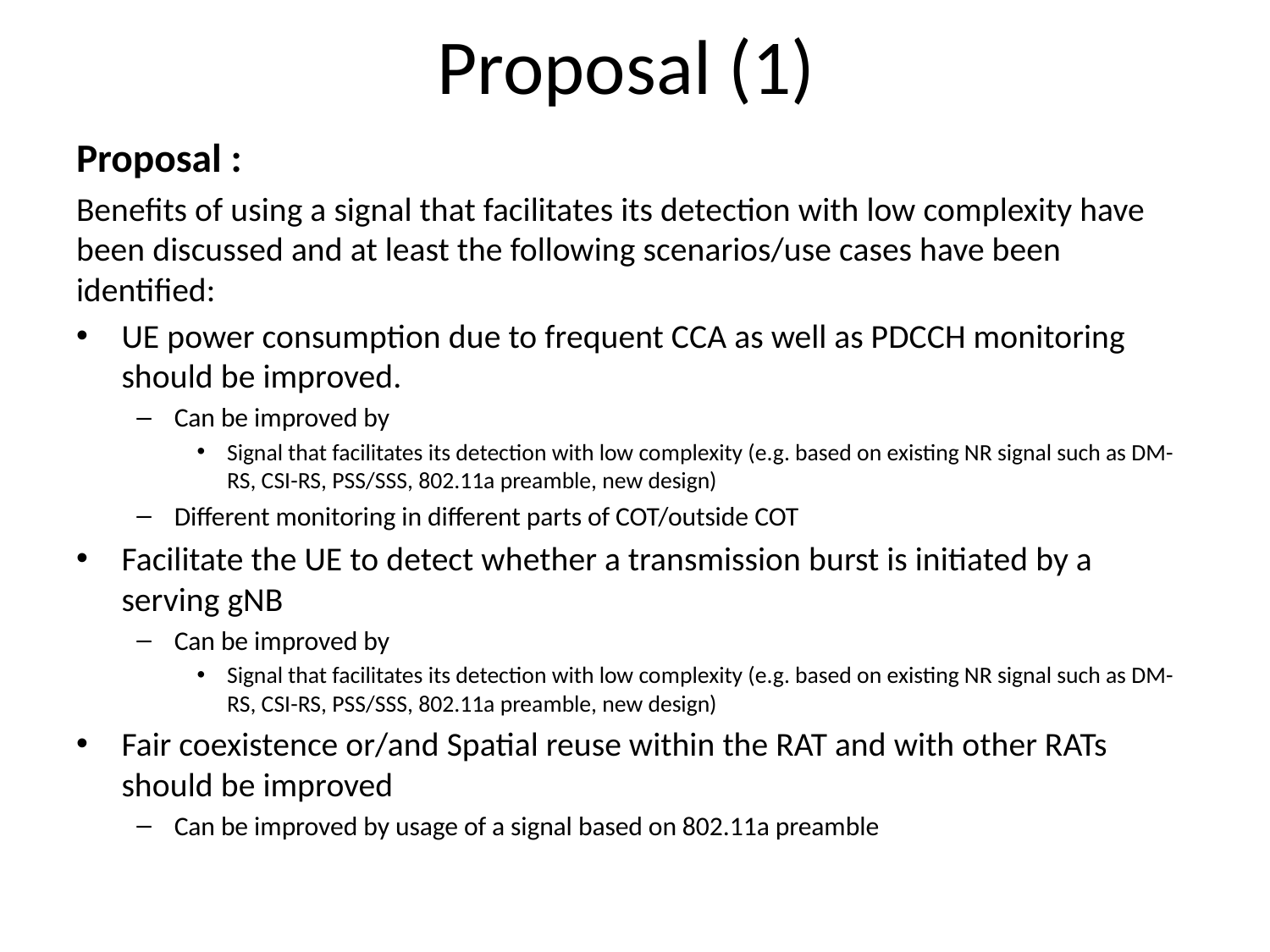

# Proposal (1)
Proposal :
Benefits of using a signal that facilitates its detection with low complexity have been discussed and at least the following scenarios/use cases have been identified:
UE power consumption due to frequent CCA as well as PDCCH monitoring should be improved.
Can be improved by
Signal that facilitates its detection with low complexity (e.g. based on existing NR signal such as DM-RS, CSI-RS, PSS/SSS, 802.11a preamble, new design)
Different monitoring in different parts of COT/outside COT
Facilitate the UE to detect whether a transmission burst is initiated by a serving gNB
Can be improved by
Signal that facilitates its detection with low complexity (e.g. based on existing NR signal such as DM-RS, CSI-RS, PSS/SSS, 802.11a preamble, new design)
Fair coexistence or/and Spatial reuse within the RAT and with other RATs should be improved
Can be improved by usage of a signal based on 802.11a preamble